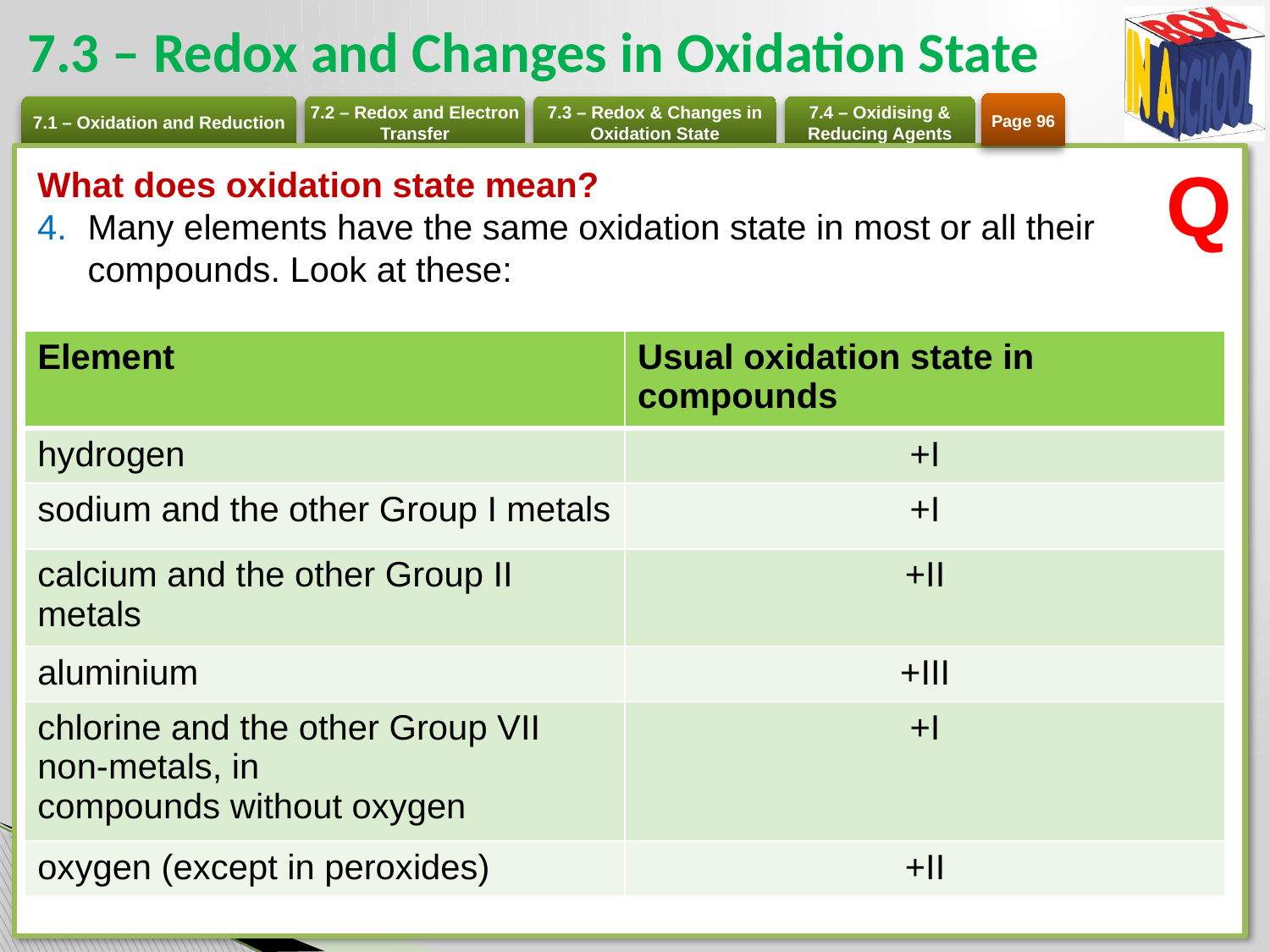

# 7.3 – Redox and Changes in Oxidation State
Page 96
Q
What does oxidation state mean?
Many elements have the same oxidation state in most or all their compounds. Look at these:
| Element | Usual oxidation state in compounds |
| --- | --- |
| hydrogen | +I |
| sodium and the other Group I metals | +I |
| calcium and the other Group II metals | +II |
| aluminium | +III |
| chlorine and the other Group VII non-metals, in compounds without oxygen | +I |
| oxygen (except in peroxides) | +II |